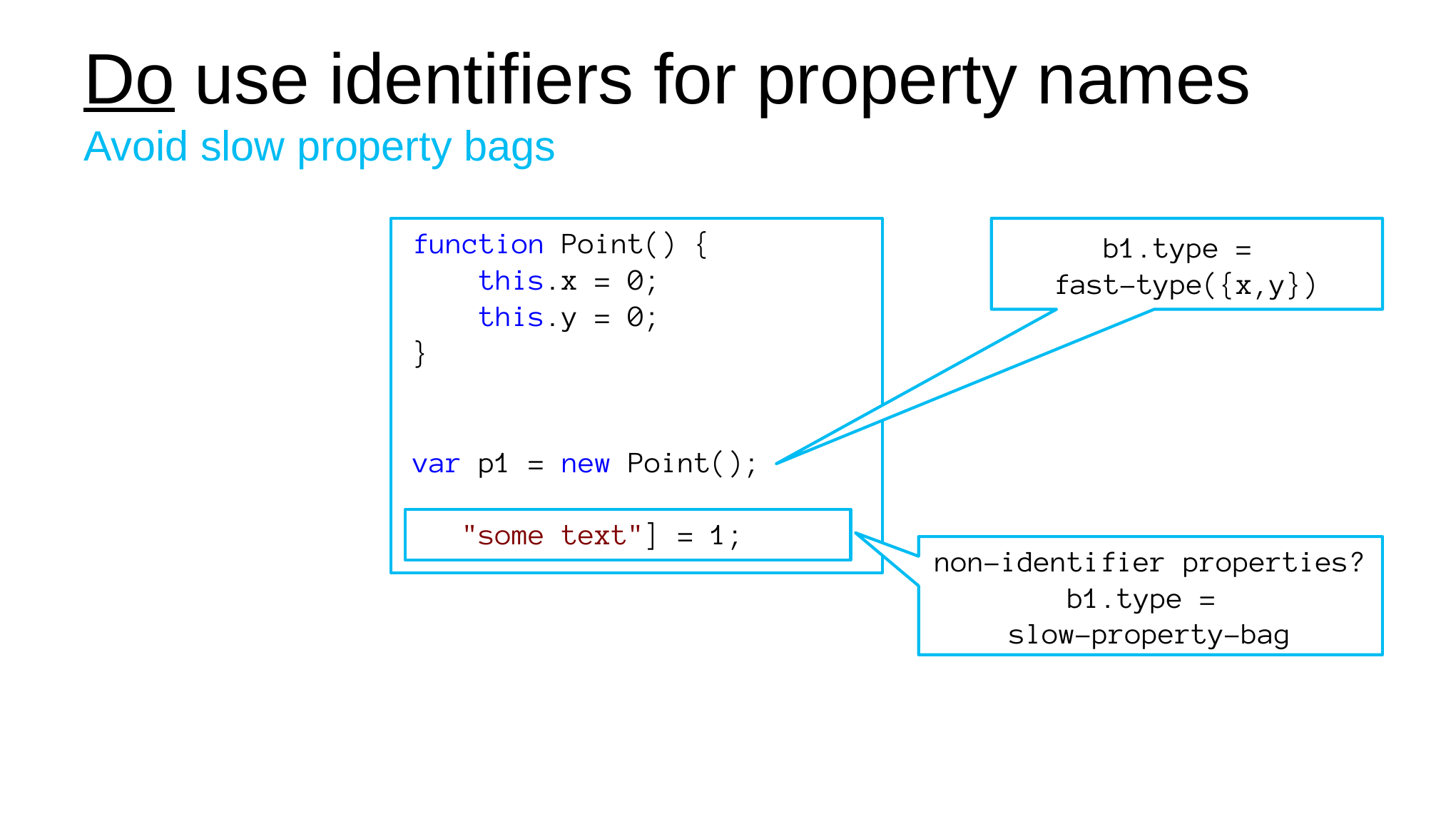

# Do use identifiers for property names Avoid slow property bags
function Point() {
    this.x = 0;
    this.y = 0;
}

var p1 = new Point();

p1["some text"] = 1;
b1.type =
fast-type({x,y})

non-identifier properties?
b1.type =
slow-property-bag